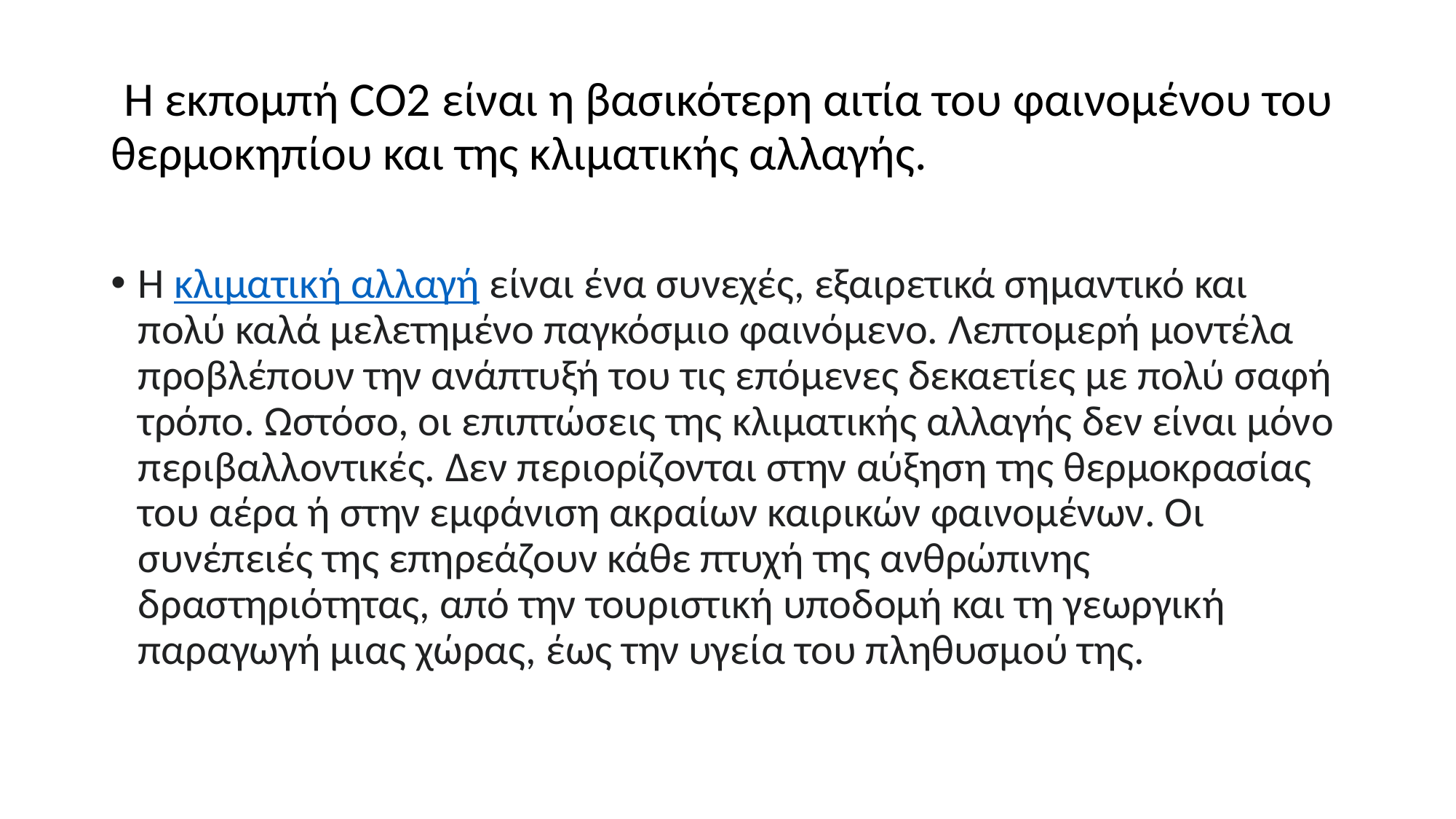

# Η εκπομπή CO2 είναι η βασικότερη αιτία του φαινομένου του θερμοκηπίου και της κλιματικής αλλαγής.
Η κλιματική αλλαγή είναι ένα συνεχές, εξαιρετικά σημαντικό και πολύ καλά μελετημένο παγκόσμιο φαινόμενο. Λεπτομερή μοντέλα προβλέπουν την ανάπτυξή του τις επόμενες δεκαετίες με πολύ σαφή τρόπο. Ωστόσο, οι επιπτώσεις της κλιματικής αλλαγής δεν είναι μόνο περιβαλλοντικές. Δεν περιορίζονται στην αύξηση της θερμοκρασίας του αέρα ή στην εμφάνιση ακραίων καιρικών φαινομένων. Οι συνέπειές της επηρεάζουν κάθε πτυχή της ανθρώπινης δραστηριότητας, από την τουριστική υποδομή και τη γεωργική παραγωγή μιας χώρας, έως την υγεία του πληθυσμού της.